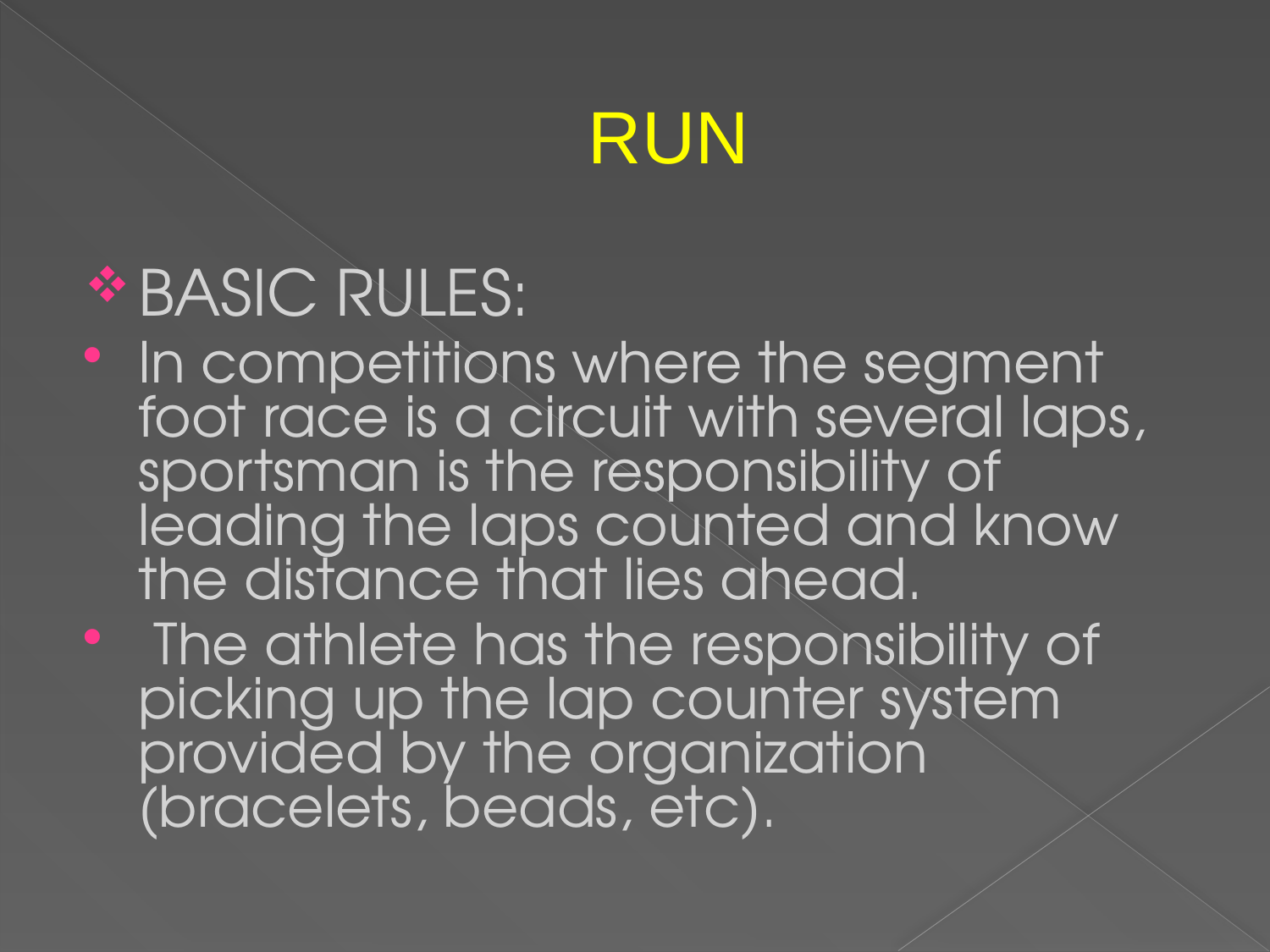

# RUN
BASIC RULES:
In competitions where the segment foot race is a circuit with several laps, sportsman is the responsibility of leading the laps counted and know the distance that lies ahead.
 The athlete has the responsibility of picking up the lap counter system provided by the organization (bracelets, beads, etc).